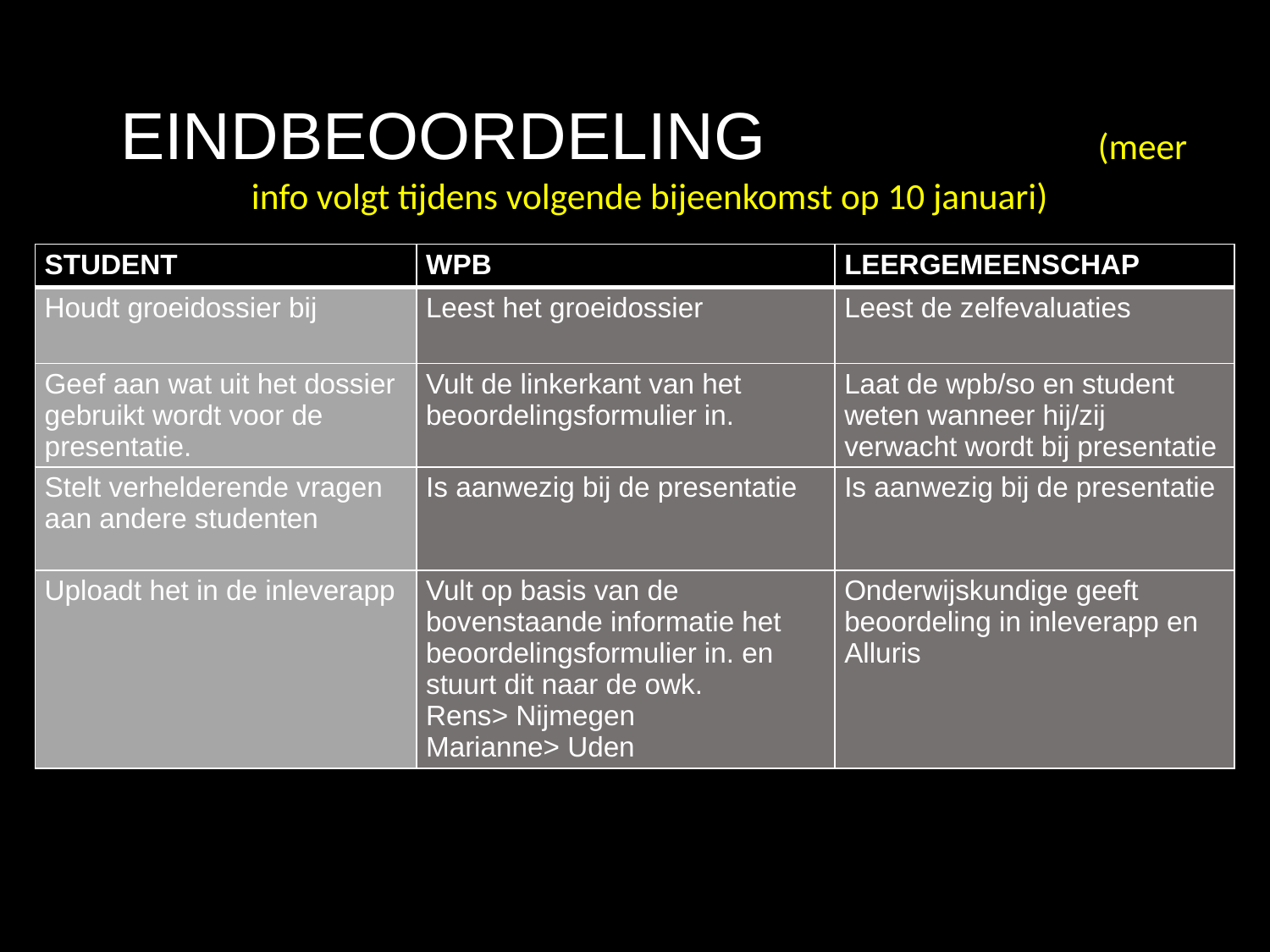

# Eindbeoordeling                  (meer info volgt tijdens volgende bijeenkomst op 10 januari)
| STUDENT | WPB | LEERGEMEENSCHAP |
| --- | --- | --- |
| Houdt groeidossier bij | Leest het groeidossier | Leest de zelfevaluaties |
| Geef aan wat uit het dossier gebruikt wordt voor de presentatie. | Vult de linkerkant van het beoordelingsformulier in. | Laat de wpb/so en student weten wanneer hij/zij verwacht wordt bij presentatie |
| Stelt verhelderende vragen aan andere studenten | Is aanwezig bij de presentatie | Is aanwezig bij de presentatie |
| Uploadt het in de inleverapp | Vult op basis van de bovenstaande informatie het beoordelingsformulier in. en stuurt dit naar de owk. Rens> Nijmegen Marianne> Uden | Onderwijskundige geeft beoordeling in inleverapp en Alluris |